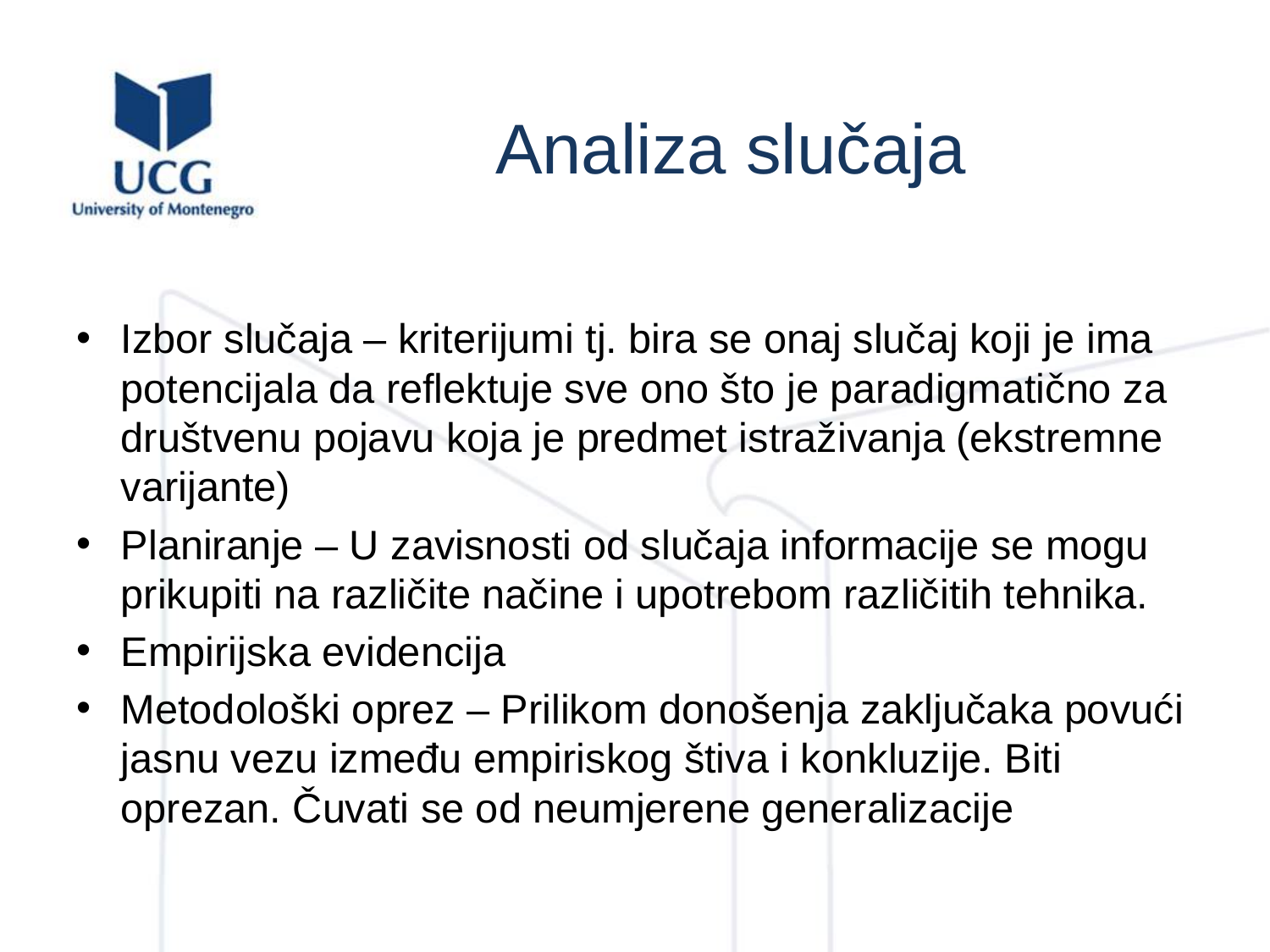

# Analiza slučaja
Izbor slučaja – kriterijumi tj. bira se onaj slučaj koji je ima potencijala da reflektuje sve ono što je paradigmatično za društvenu pojavu koja je predmet istraživanja (ekstremne varijante)
Planiranje – U zavisnosti od slučaja informacije se mogu prikupiti na različite načine i upotrebom različitih tehnika.
Empirijska evidencija
Metodološki oprez – Prilikom donošenja zaključaka povući jasnu vezu između empiriskog štiva i konkluzije. Biti oprezan. Čuvati se od neumjerene generalizacije